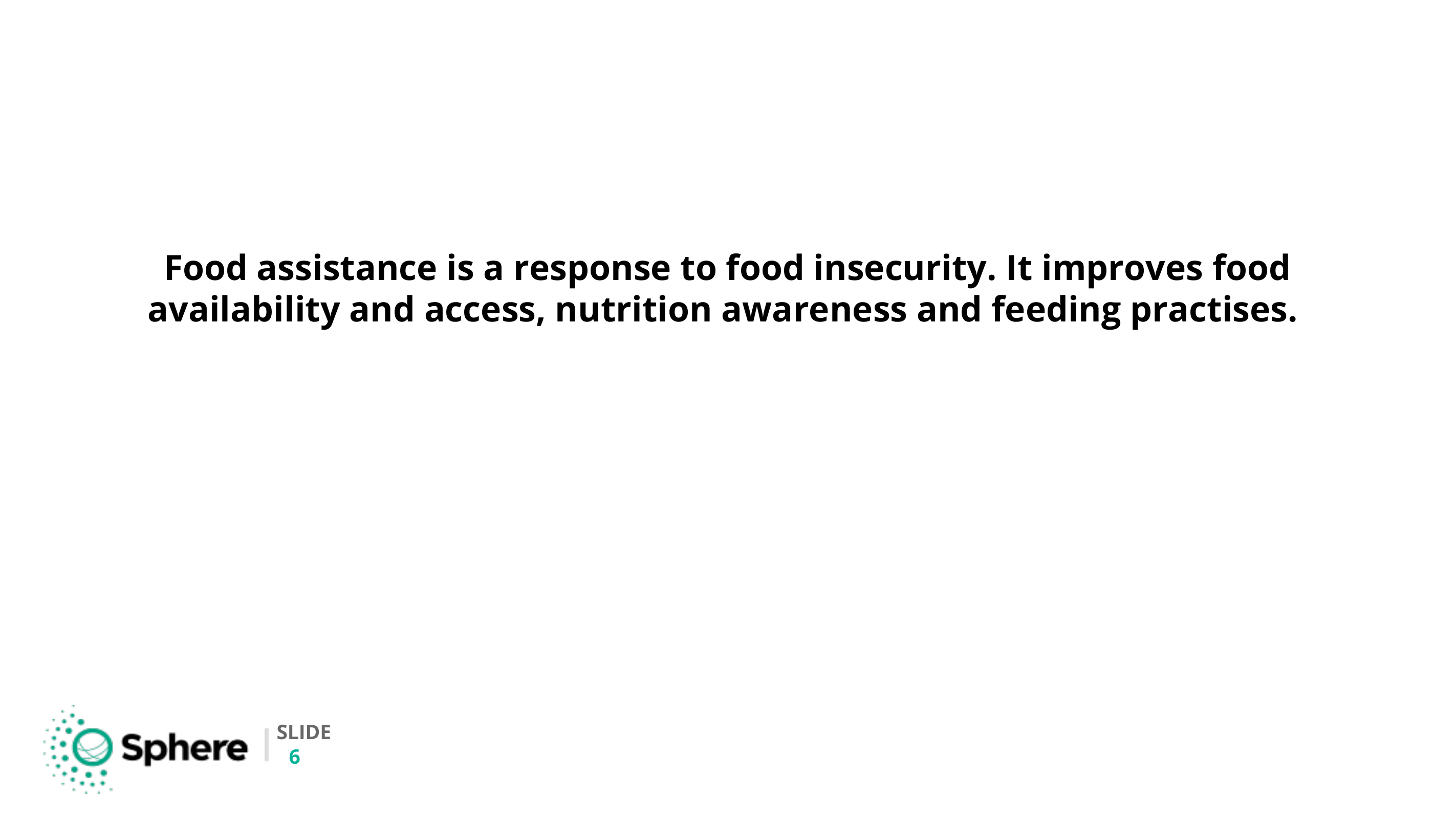

# Food assistance is a response to food insecurity. It improves food availability and access, nutrition awareness and feeding practises.
6